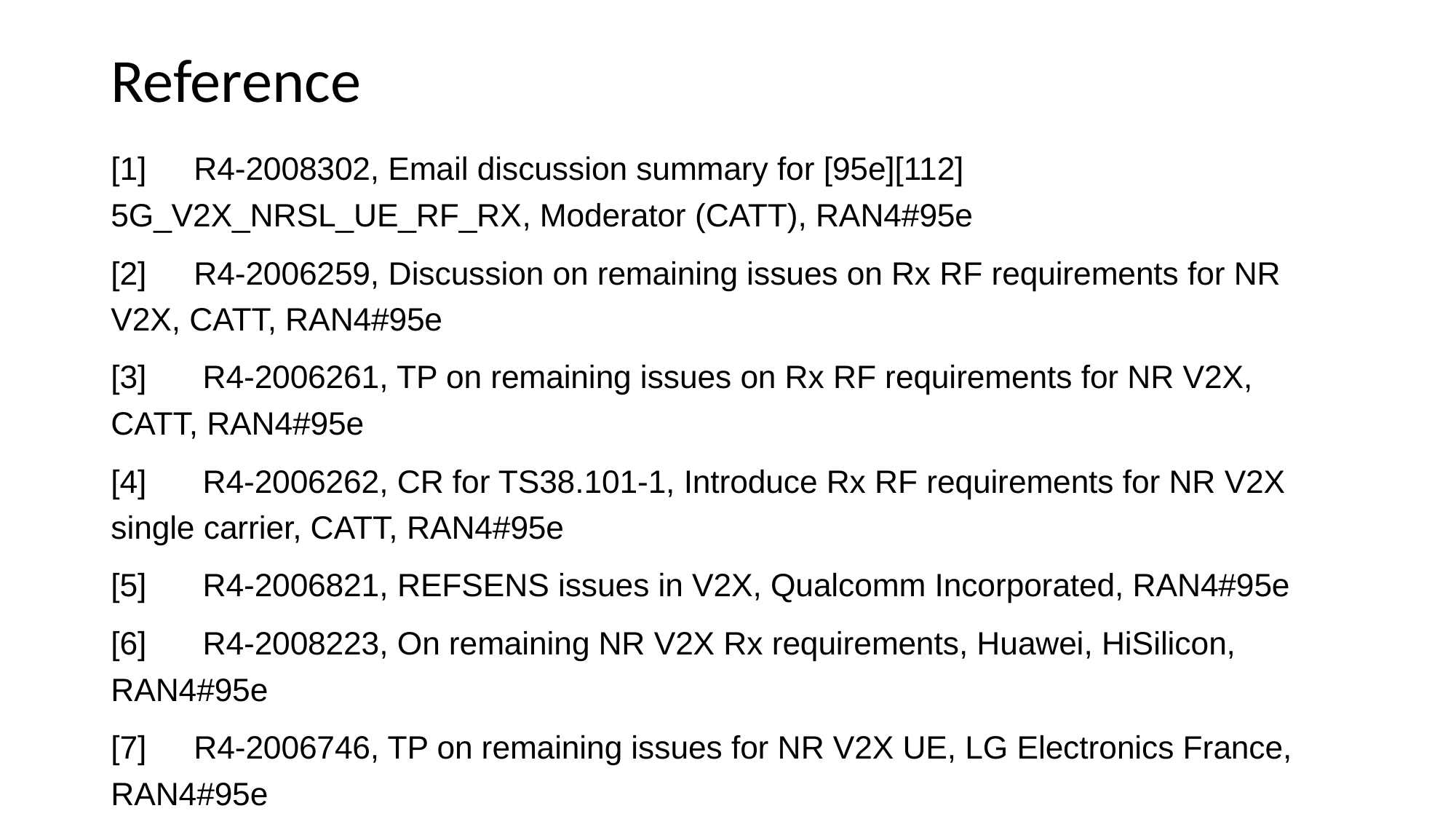

# Reference
[1]	R4-2008302, Email discussion summary for [95e][112] 5G_V2X_NRSL_UE_RF_RX, Moderator (CATT), RAN4#95e
[2]	R4-2006259, Discussion on remaining issues on Rx RF requirements for NR V2X, CATT, RAN4#95e
[3]	 R4-2006261, TP on remaining issues on Rx RF requirements for NR V2X, CATT, RAN4#95e
[4]	 R4-2006262, CR for TS38.101-1, Introduce Rx RF requirements for NR V2X single carrier, CATT, RAN4#95e
[5]	 R4-2006821, REFSENS issues in V2X, Qualcomm Incorporated, RAN4#95e
[6]	 R4-2008223, On remaining NR V2X Rx requirements, Huawei, HiSilicon, RAN4#95e
[7]	R4-2006746, TP on remaining issues for NR V2X UE, LG Electronics France, RAN4#95e